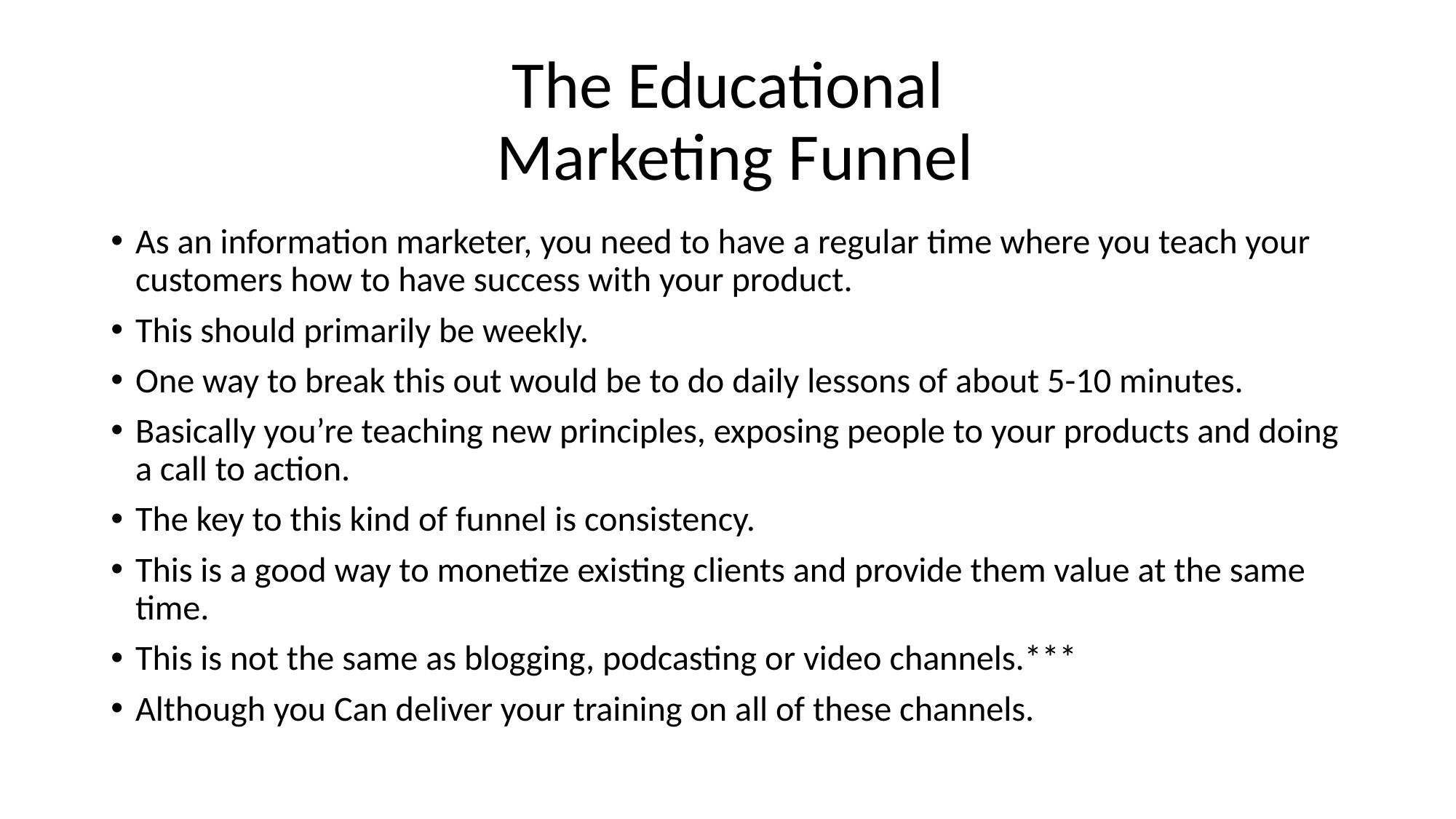

# The Educational Marketing Funnel
As an information marketer, you need to have a regular time where you teach your customers how to have success with your product.
This should primarily be weekly.
One way to break this out would be to do daily lessons of about 5-10 minutes.
Basically you’re teaching new principles, exposing people to your products and doing a call to action.
The key to this kind of funnel is consistency.
This is a good way to monetize existing clients and provide them value at the same time.
This is not the same as blogging, podcasting or video channels.***
Although you Can deliver your training on all of these channels.